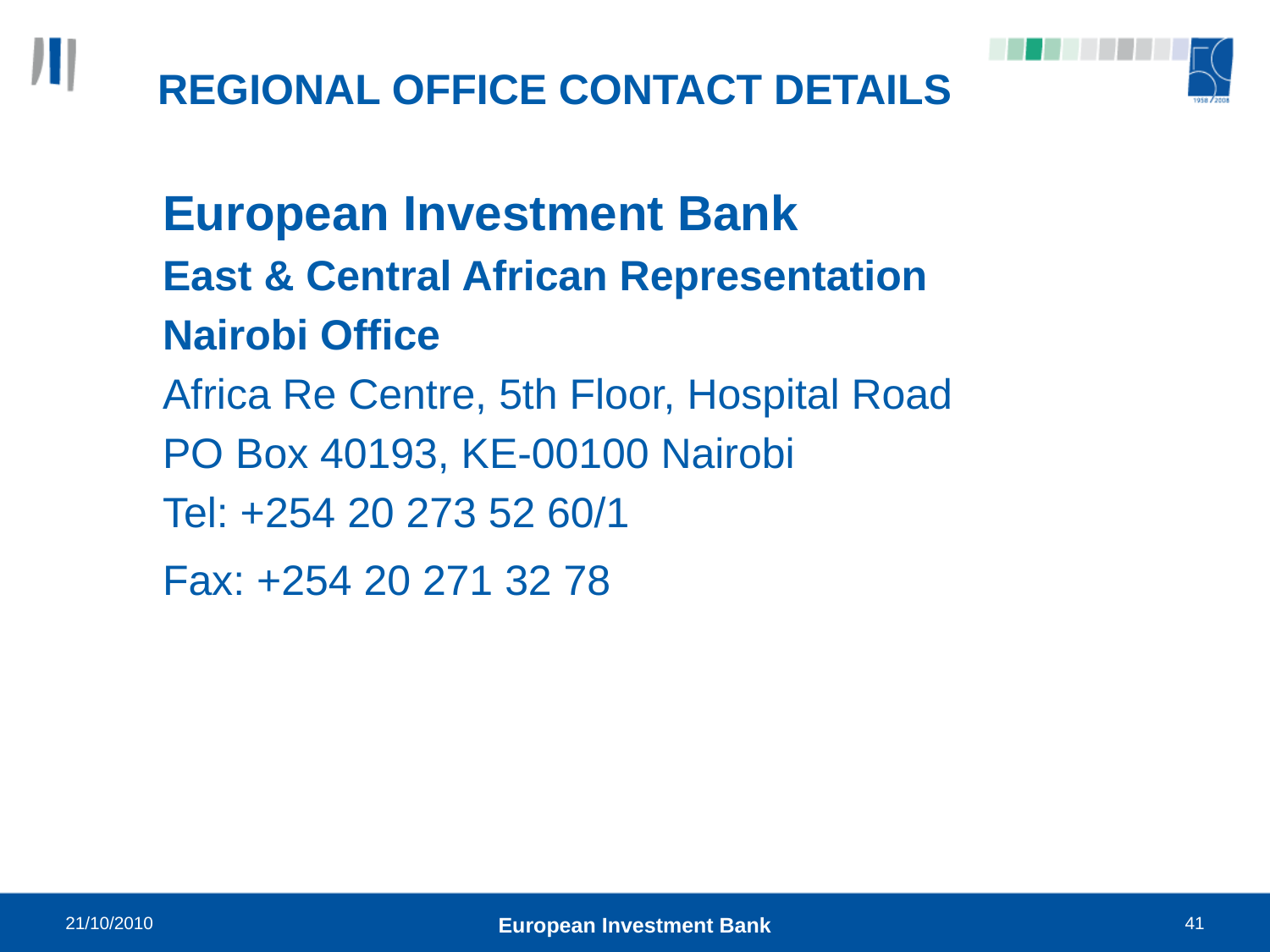

# REGIONAL OFFICE CONTACT DETAILS
European Investment Bank
East & Central African Representation
Nairobi Office
Africa Re Centre, 5th Floor, Hospital Road
PO Box 40193, KE-00100 Nairobi
Tel: +254 20 273 52 60/1
Fax: +254 20 271 32 78

21/10/2010
European Investment Bank
41